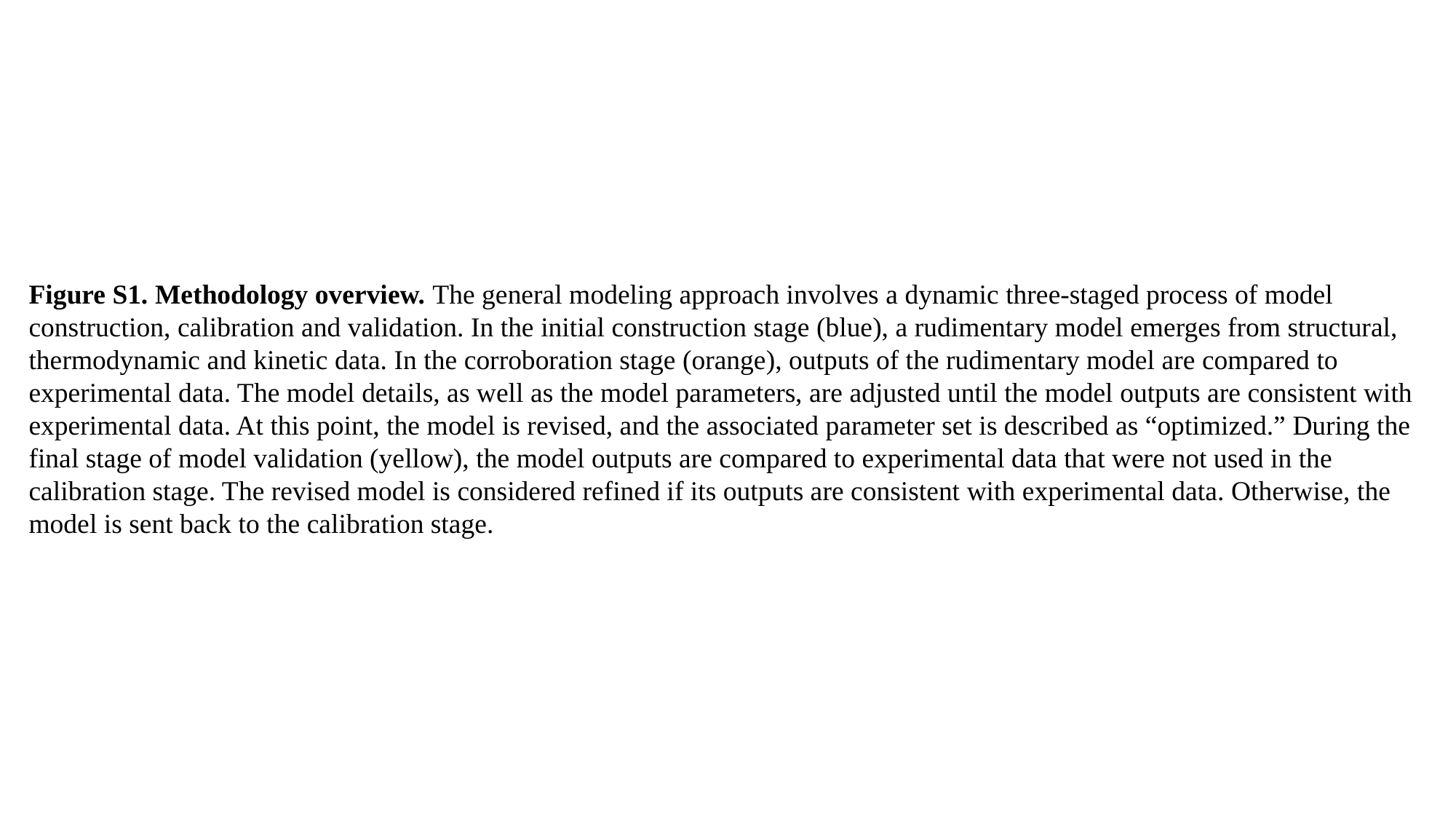

Figure S1. Methodology overview. The general modeling approach involves a dynamic three-staged process of model construction, calibration and validation. In the initial construction stage (blue), a rudimentary model emerges from structural, thermodynamic and kinetic data. In the corroboration stage (orange), outputs of the rudimentary model are compared to experimental data. The model details, as well as the model parameters, are adjusted until the model outputs are consistent with experimental data. At this point, the model is revised, and the associated parameter set is described as “optimized.” During the final stage of model validation (yellow), the model outputs are compared to experimental data that were not used in the calibration stage. The revised model is considered refined if its outputs are consistent with experimental data. Otherwise, the model is sent back to the calibration stage.